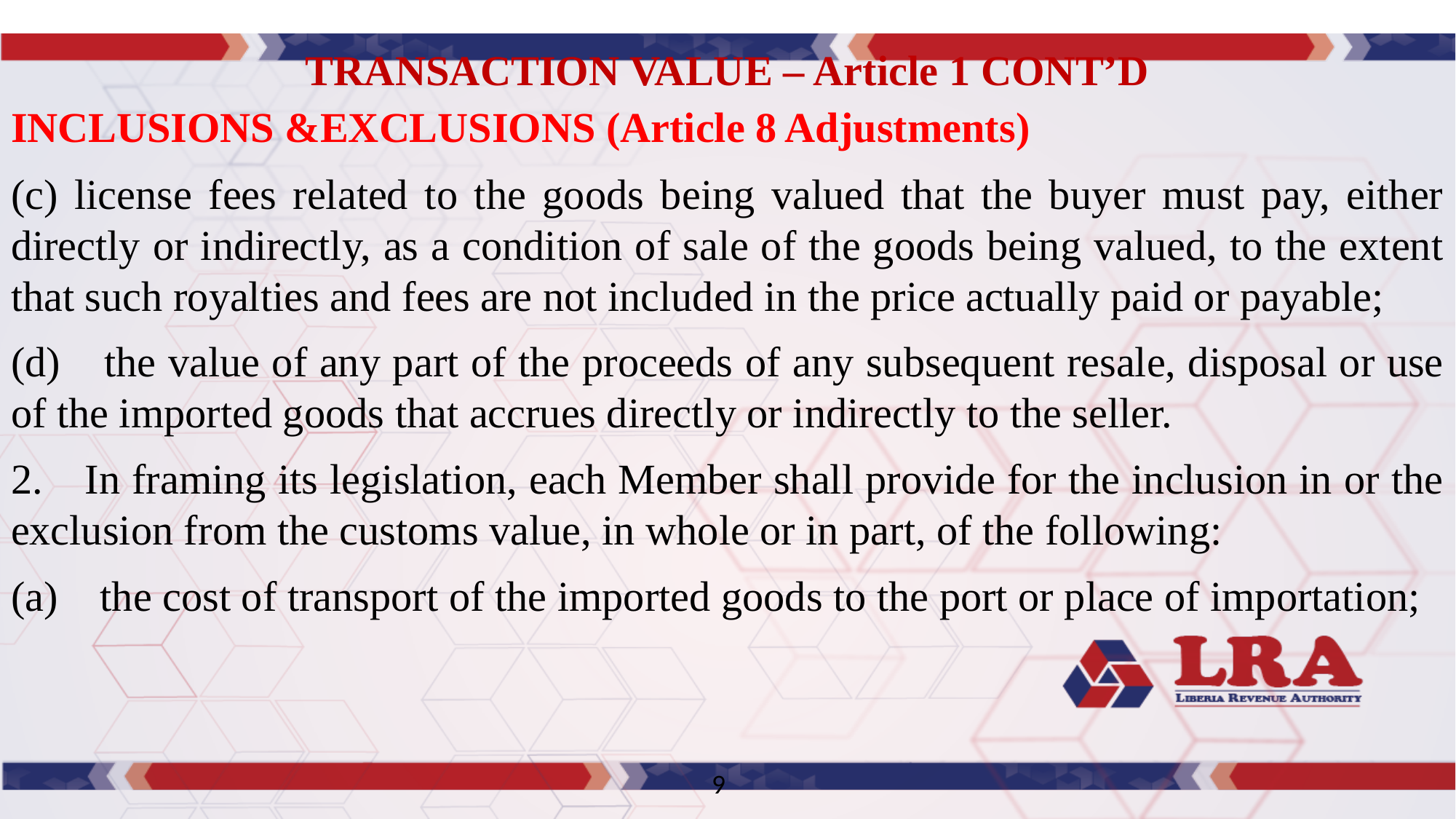

# TRANSACTION VALUE – Article 1 CONT’D
INCLUSIONS &EXCLUSIONS (Article 8 Adjustments)
(c) license fees related to the goods being valued that the buyer must pay, either directly or indirectly, as a condition of sale of the goods being valued, to the extent that such royalties and fees are not included in the price actually paid or payable;
(d)    the value of any part of the proceeds of any subsequent resale, disposal or use of the imported goods that accrues directly or indirectly to the seller.
2.    In framing its legislation, each Member shall provide for the inclusion in or the exclusion from the customs value, in whole or in part, of the following:
(a)    the cost of transport of the imported goods to the port or place of importation;
9